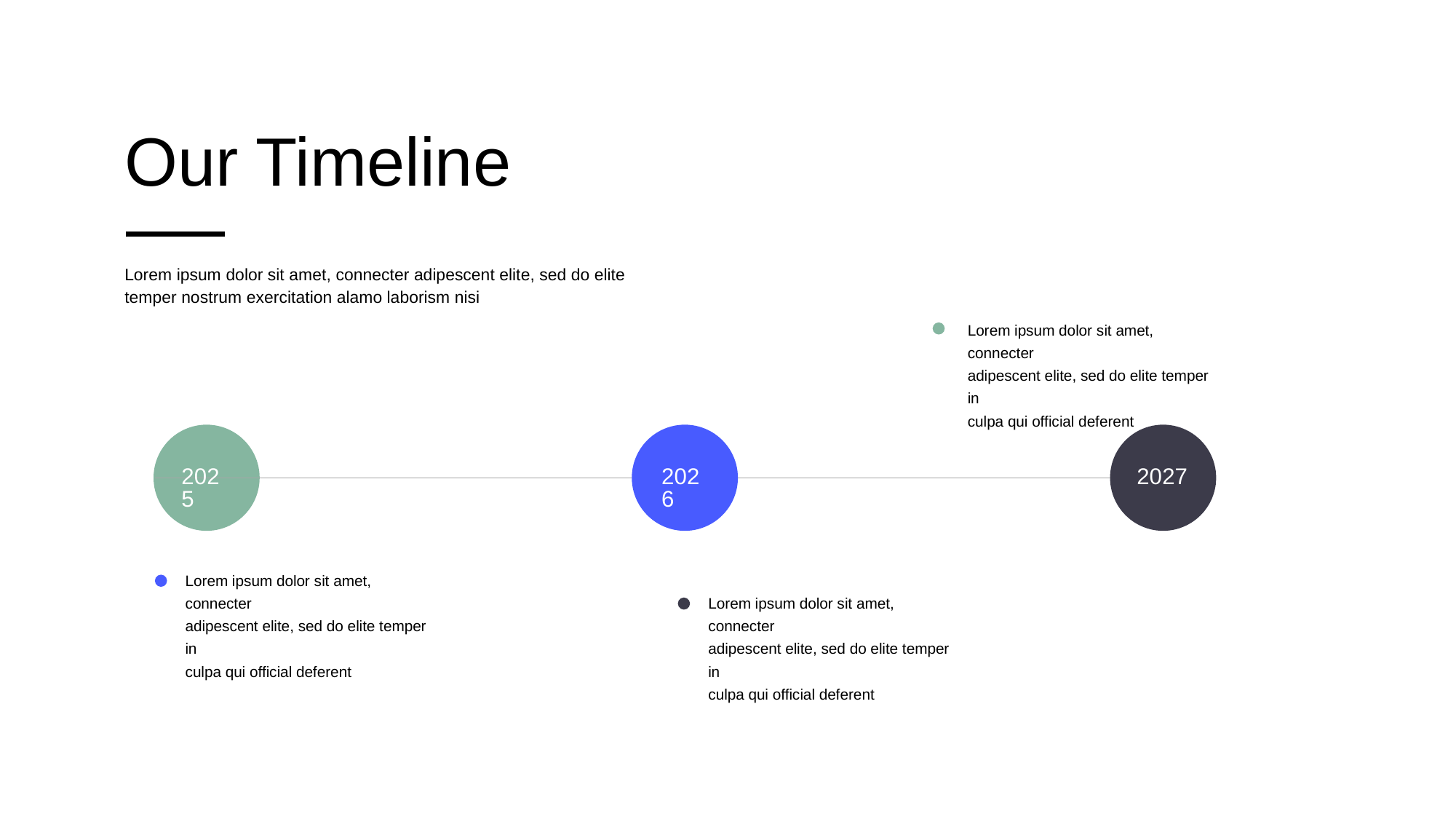

Our Timeline
Lorem ipsum dolor sit amet, connecter adipescent elite, sed do elite temper nostrum exercitation alamo laborism nisi
Lorem ipsum dolor sit amet, connecter
adipescent elite, sed do elite temper in
culpa qui official deferent

2025
2026
2027
Lorem ipsum dolor sit amet, connecter
adipescent elite, sed do elite temper in
culpa qui official deferent

Lorem ipsum dolor sit amet, connecter
adipescent elite, sed do elite temper in
culpa qui official deferent